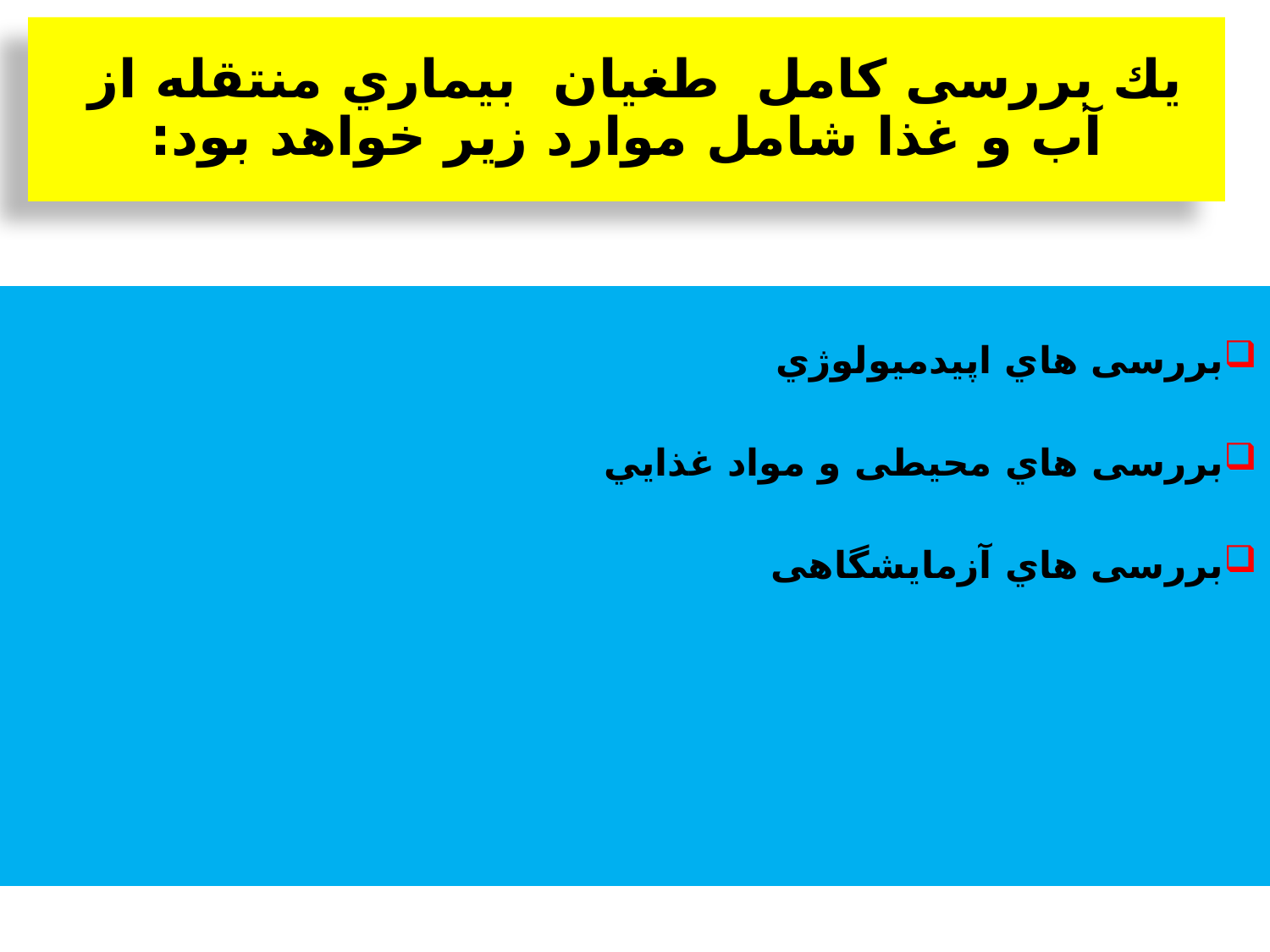

# يك بررسی کامل  طغیان  بيماري منتقله از  آب و غذا شامل موارد زير خواهد بود:
بررسی هاي اپيدميولوژي
بررسی هاي محیطی و مواد غذايي
بررسی هاي آزمایشگاهی